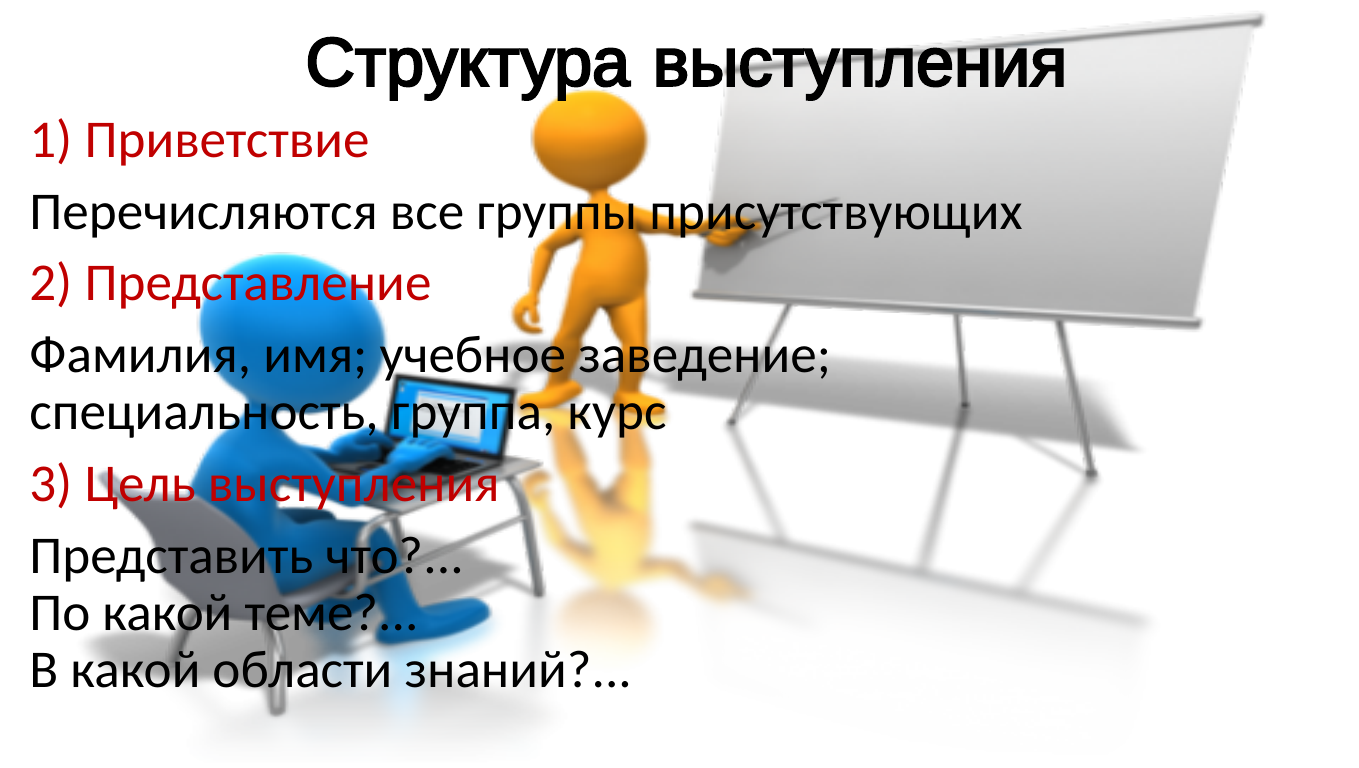

# Структура выступления
1) Приветствие
Перечисляются все группы присутствующих
2) Представление
Фамилия, имя; учебное заведение; специальность, группа, курс
3) Цель выступления
Представить что?...
По какой теме?...
В какой области знаний?...